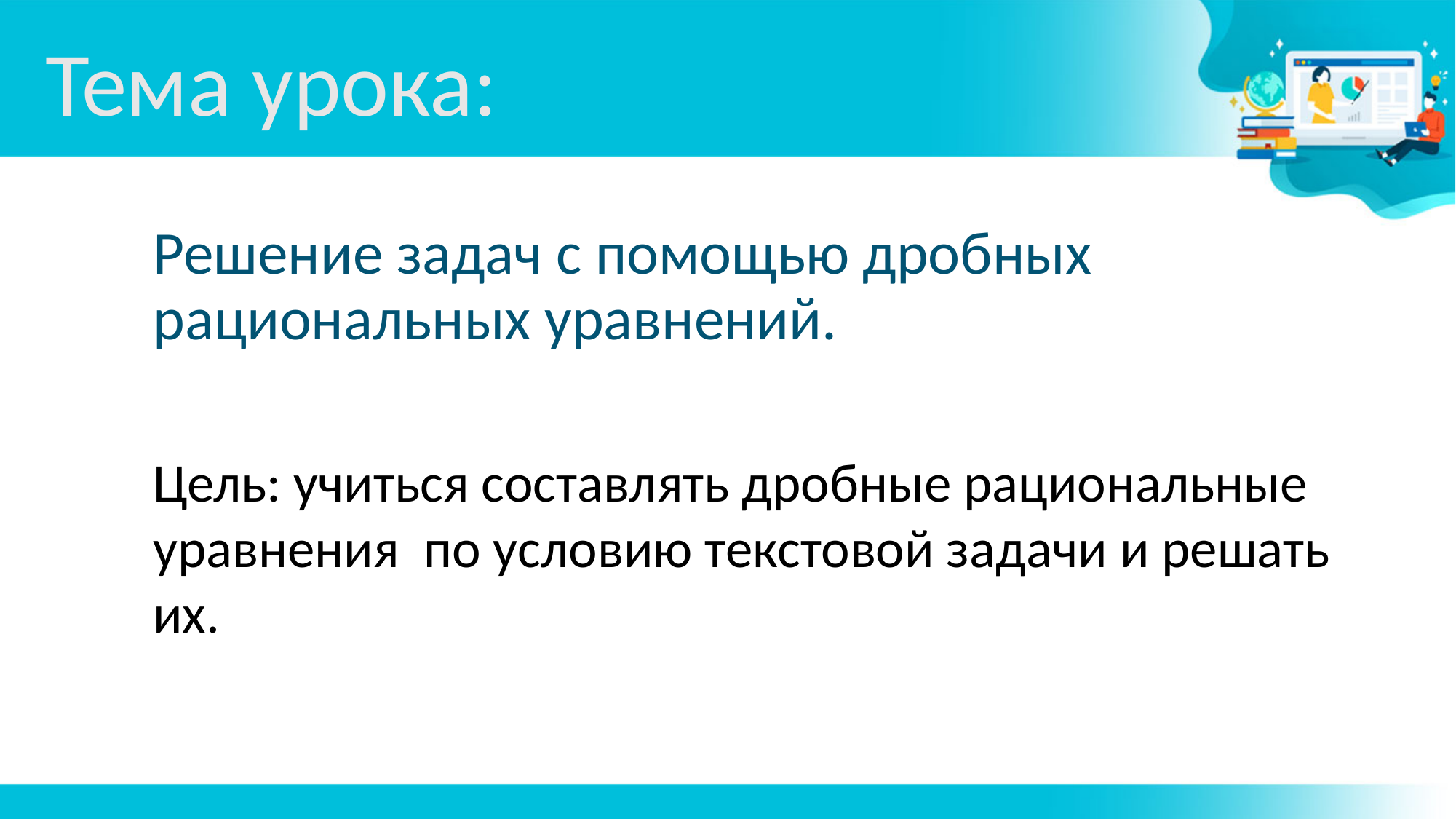

# Тема урока:
Решение задач с помощью дробных рациональных уравнений.
Цель: учиться составлять дробные рациональные уравнения  по условию текстовой задачи и решать их.